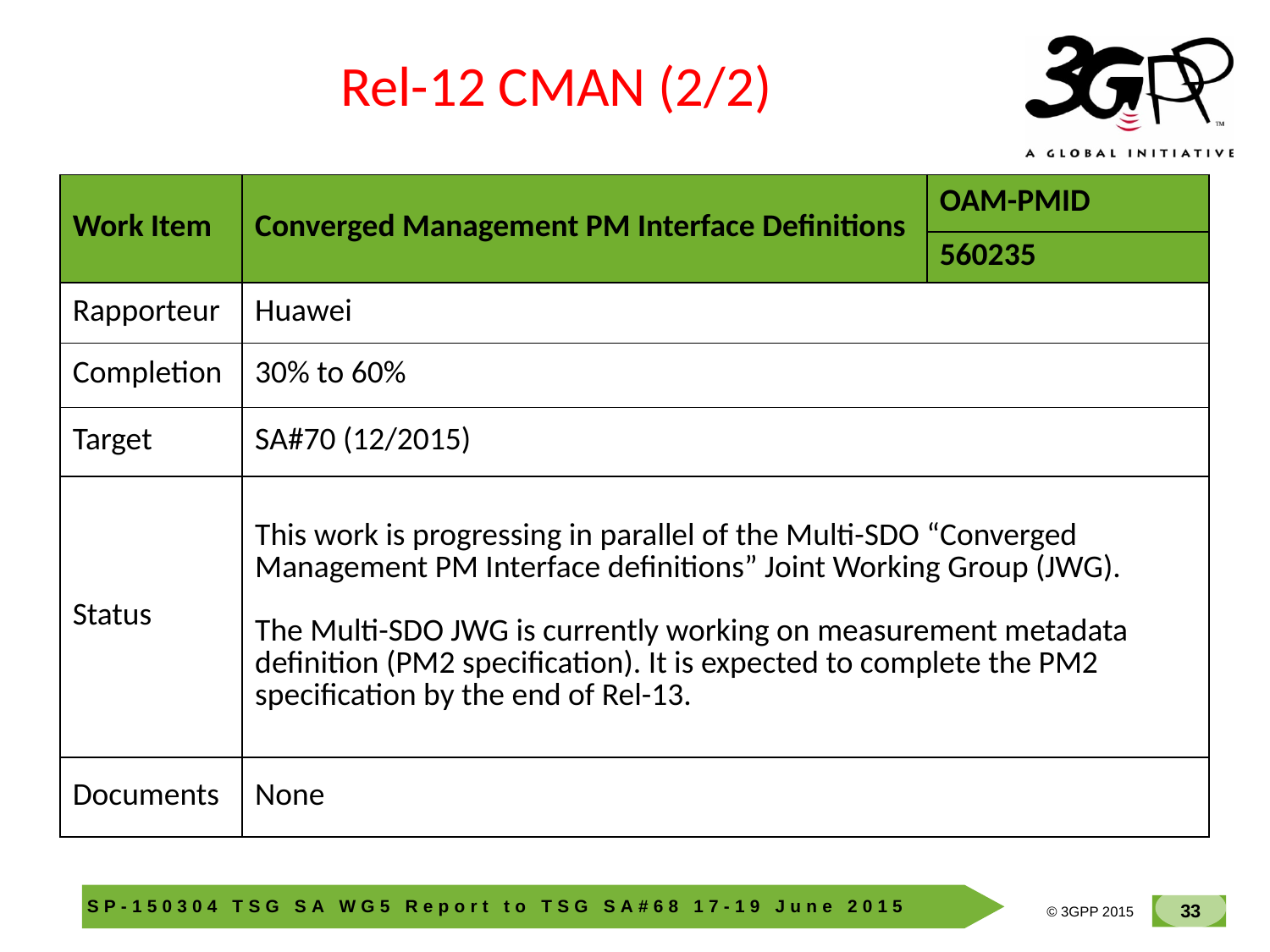

Rel-12 CMAN (2/2)
| Work Item | Converged Management PM Interface Definitions | OAM-PMID |
| --- | --- | --- |
|  |  | 560235 |
| Rapporteur | Huawei |  |
| Completion | 30% to 60% |  |
| Target | SA#70 (12/2015) |  |
| Status | This work is progressing in parallel of the Multi-SDO “Converged Management PM Interface definitions” Joint Working Group (JWG). The Multi-SDO JWG is currently working on measurement metadata definition (PM2 specification). It is expected to complete the PM2 specification by the end of Rel-13. |  |
| Documents | None |  |